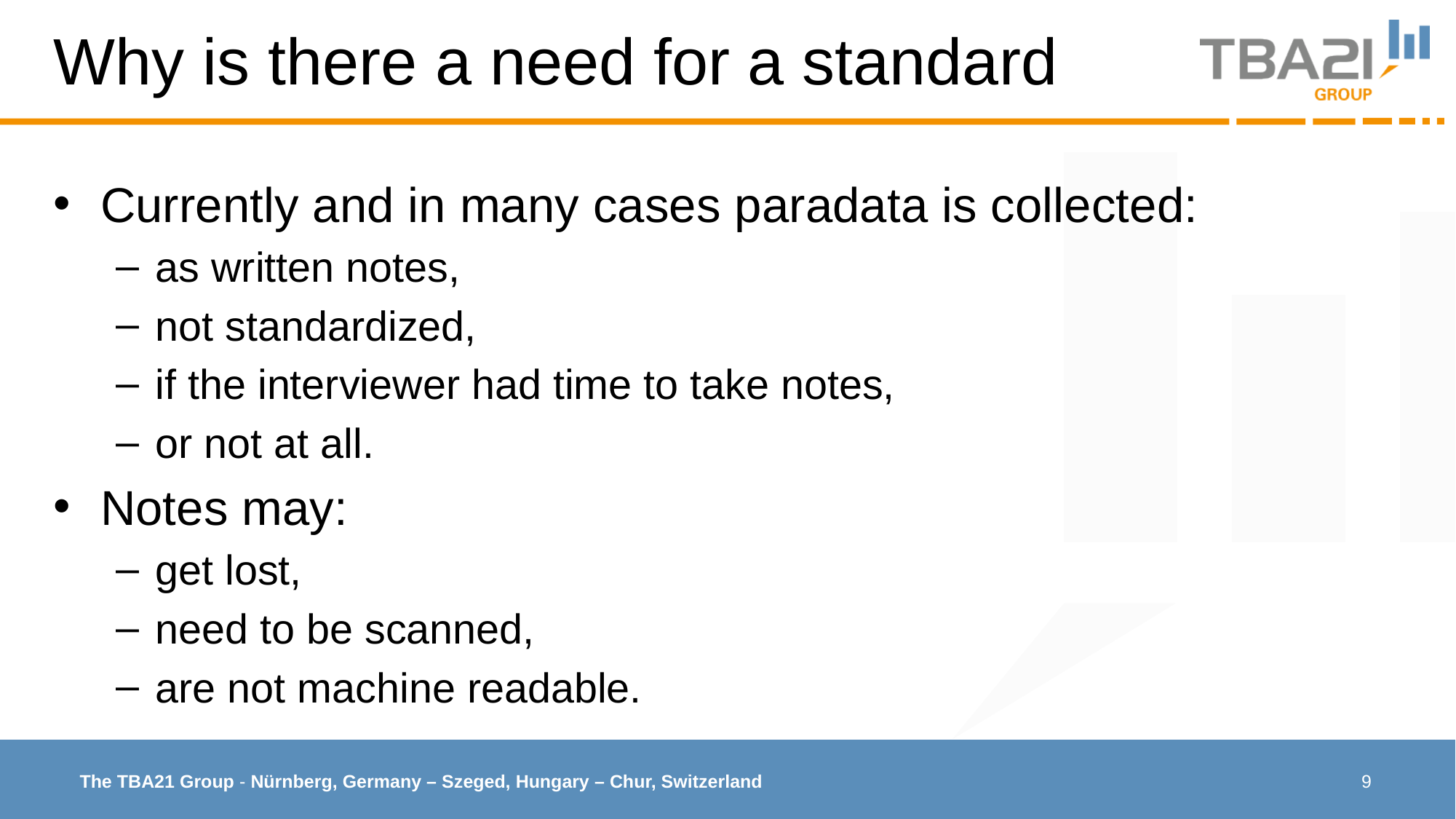

# Why is there a need for a standard
Currently and in many cases paradata is collected:
as written notes,
not standardized,
if the interviewer had time to take notes,
or not at all.
Notes may:
get lost,
need to be scanned,
are not machine readable.

9